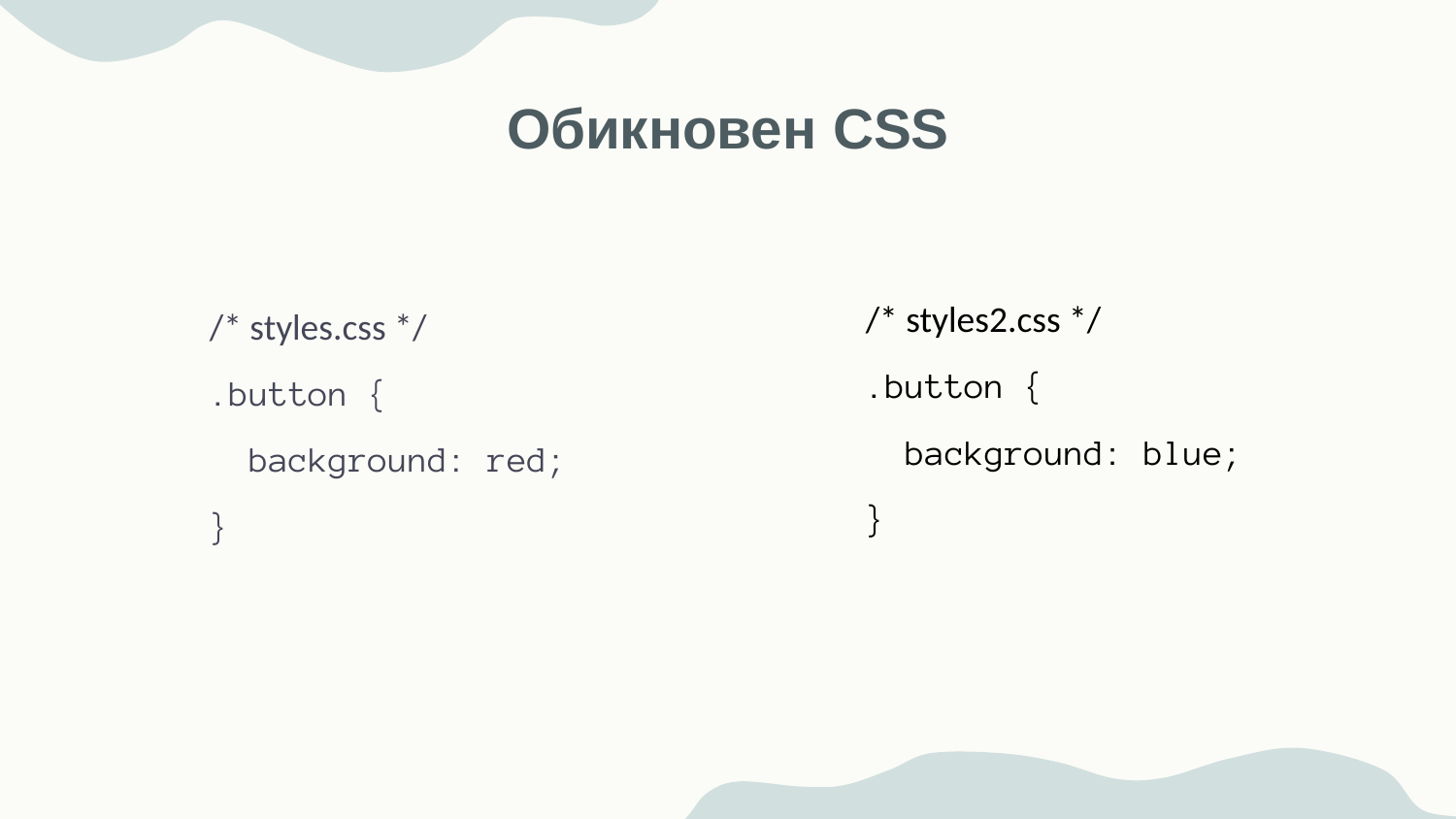

# Обикновен CSS
/* styles.css */
.button {
  background: red;
}
/* styles2.css */
.button {
  background: blue;
}